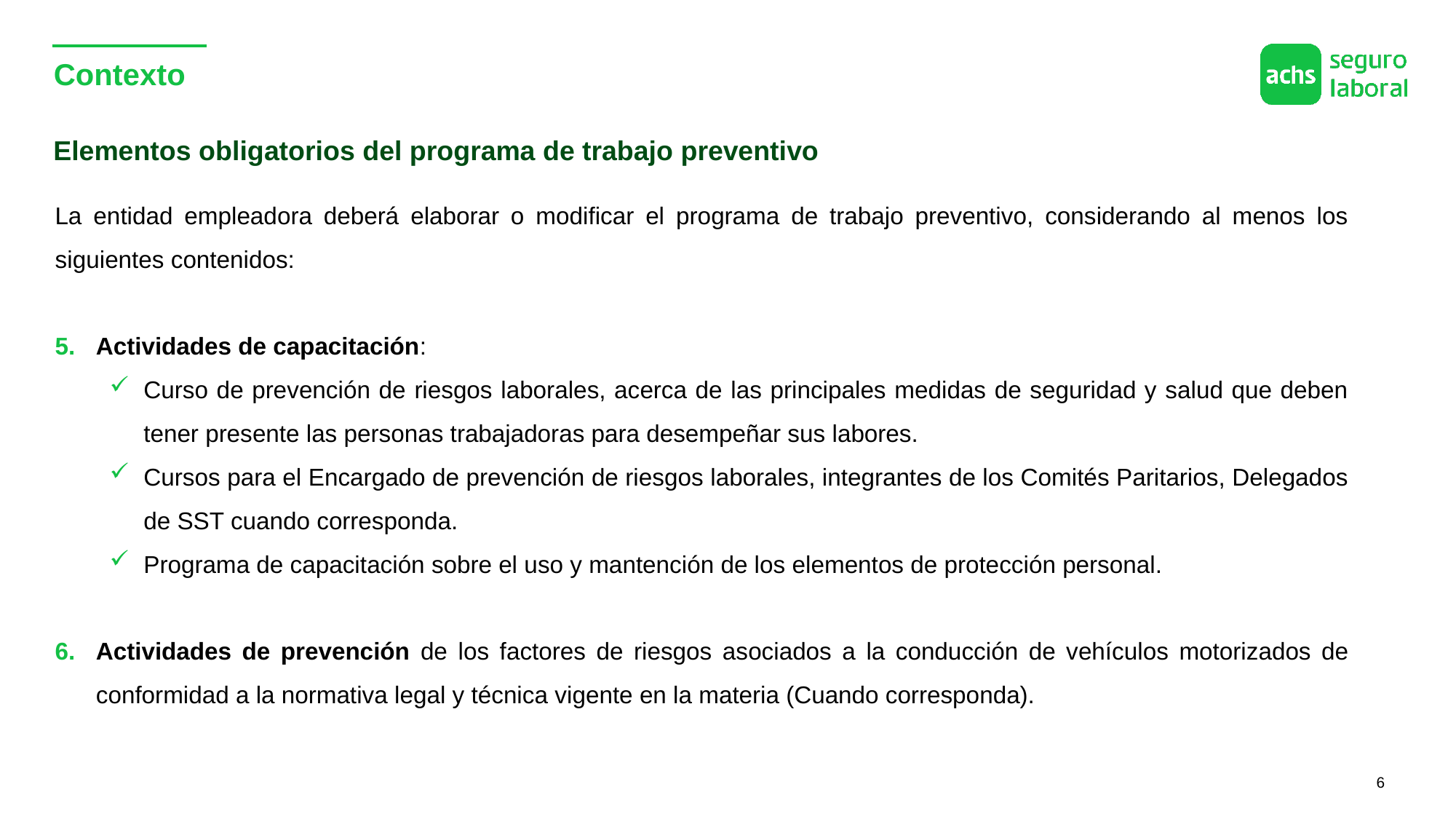

# Contexto
Elementos obligatorios del programa de trabajo preventivo
La entidad empleadora deberá elaborar o modificar el programa de trabajo preventivo, considerando al menos los siguientes contenidos:

Actividades de capacitación:
Curso de prevención de riesgos laborales, acerca de las principales medidas de seguridad y salud que deben tener presente las personas trabajadoras para desempeñar sus labores.
Cursos para el Encargado de prevención de riesgos laborales, integrantes de los Comités Paritarios, Delegados de SST cuando corresponda.
Programa de capacitación sobre el uso y mantención de los elementos de protección personal.

Actividades de prevención de los factores de riesgos asociados a la conducción de vehículos motorizados de conformidad a la normativa legal y técnica vigente en la materia (Cuando corresponda).

6